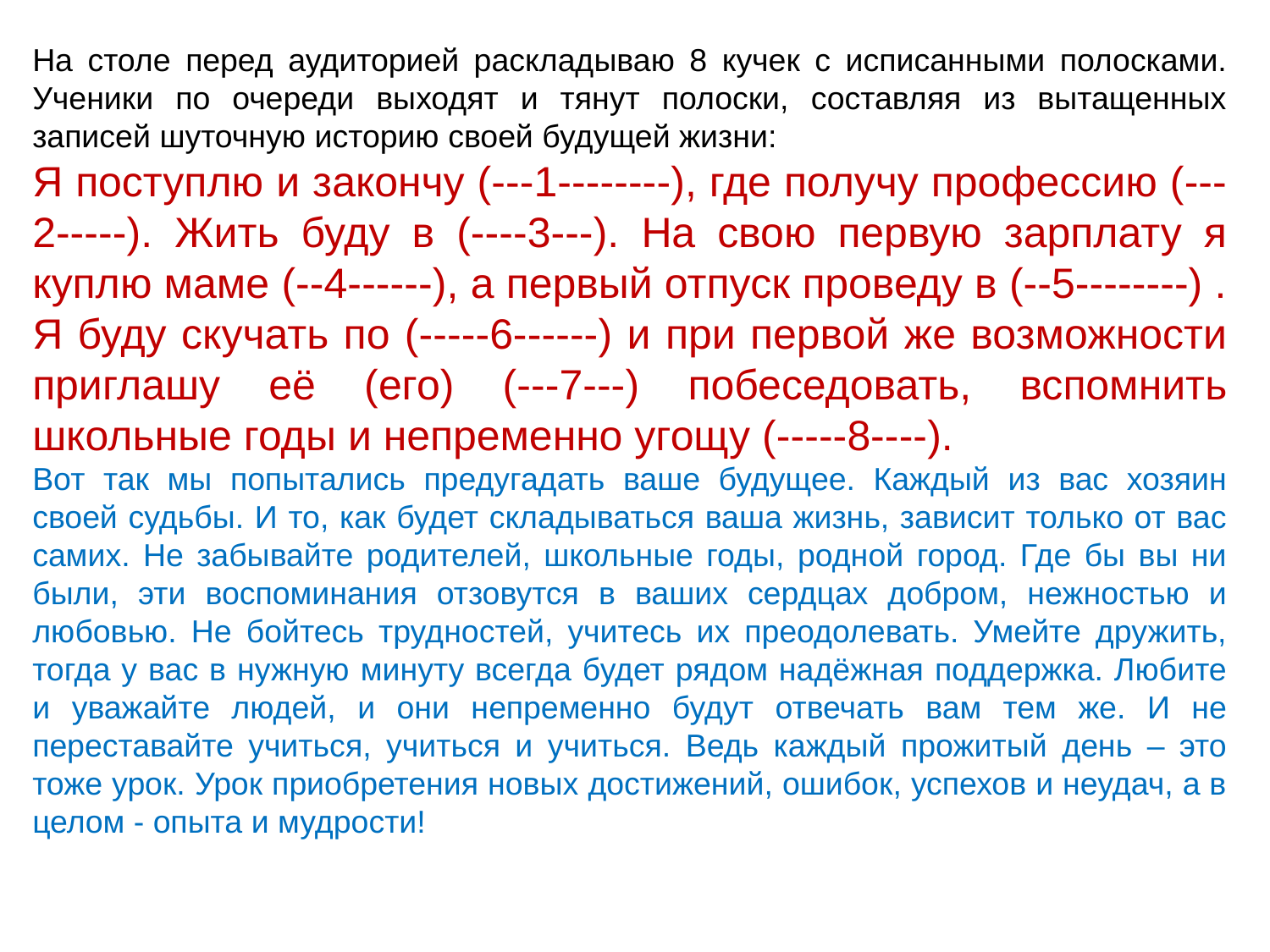

На столе перед аудиторией раскладываю 8 кучек с исписанными полосками. Ученики по очереди выходят и тянут полоски, составляя из вытащенных записей шуточную историю своей будущей жизни:
Я поступлю и закончу (---1--------), где получу профессию (---2-----). Жить буду в (----3---). На свою первую зарплату я куплю маме (--4------), а первый отпуск проведу в (--5--------) . Я буду скучать по (-----6------) и при первой же возможности приглашу её (его) (---7---) побеседовать, вспомнить школьные годы и непременно угощу (-----8----).
Вот так мы попытались предугадать ваше будущее. Каждый из вас хозяин своей судьбы. И то, как будет складываться ваша жизнь, зависит только от вас самих. Не забывайте родителей, школьные годы, родной город. Где бы вы ни были, эти воспоминания отзовутся в ваших сердцах добром, нежностью и любовью. Не бойтесь трудностей, учитесь их преодолевать. Умейте дружить, тогда у вас в нужную минуту всегда будет рядом надёжная поддержка. Любите и уважайте людей, и они непременно будут отвечать вам тем же. И не переставайте учиться, учиться и учиться. Ведь каждый прожитый день – это тоже урок. Урок приобретения новых достижений, ошибок, успехов и неудач, а в целом - опыта и мудрости!